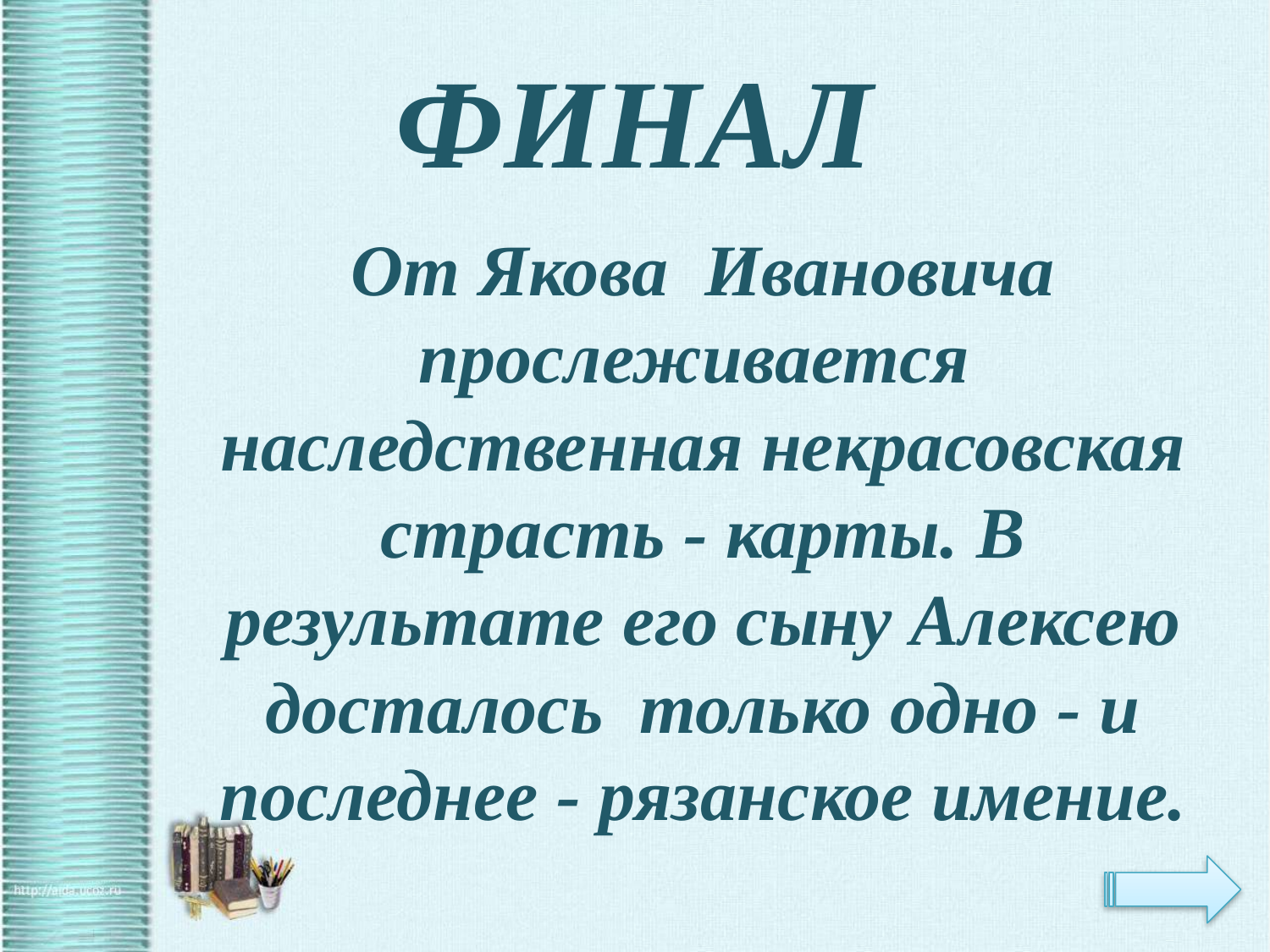

# ФИНАЛ
	От Якова  Ивановича прослеживается  наследственная некрасовская страсть - карты. В результате его сыну Алексею досталось  только одно - и последнее - рязанское имение.